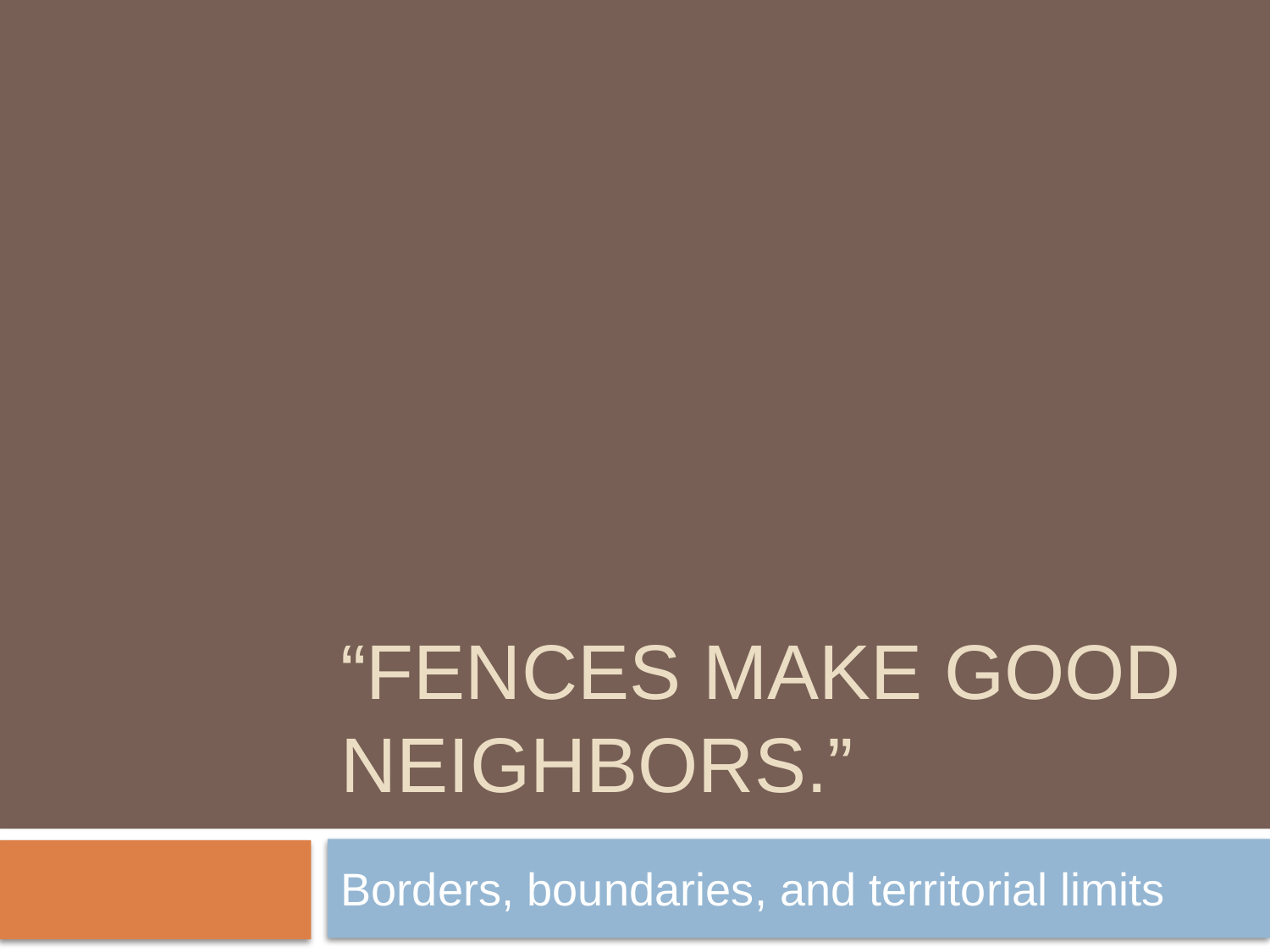

# “Fences make good neighbors.”
Borders, boundaries, and territorial limits